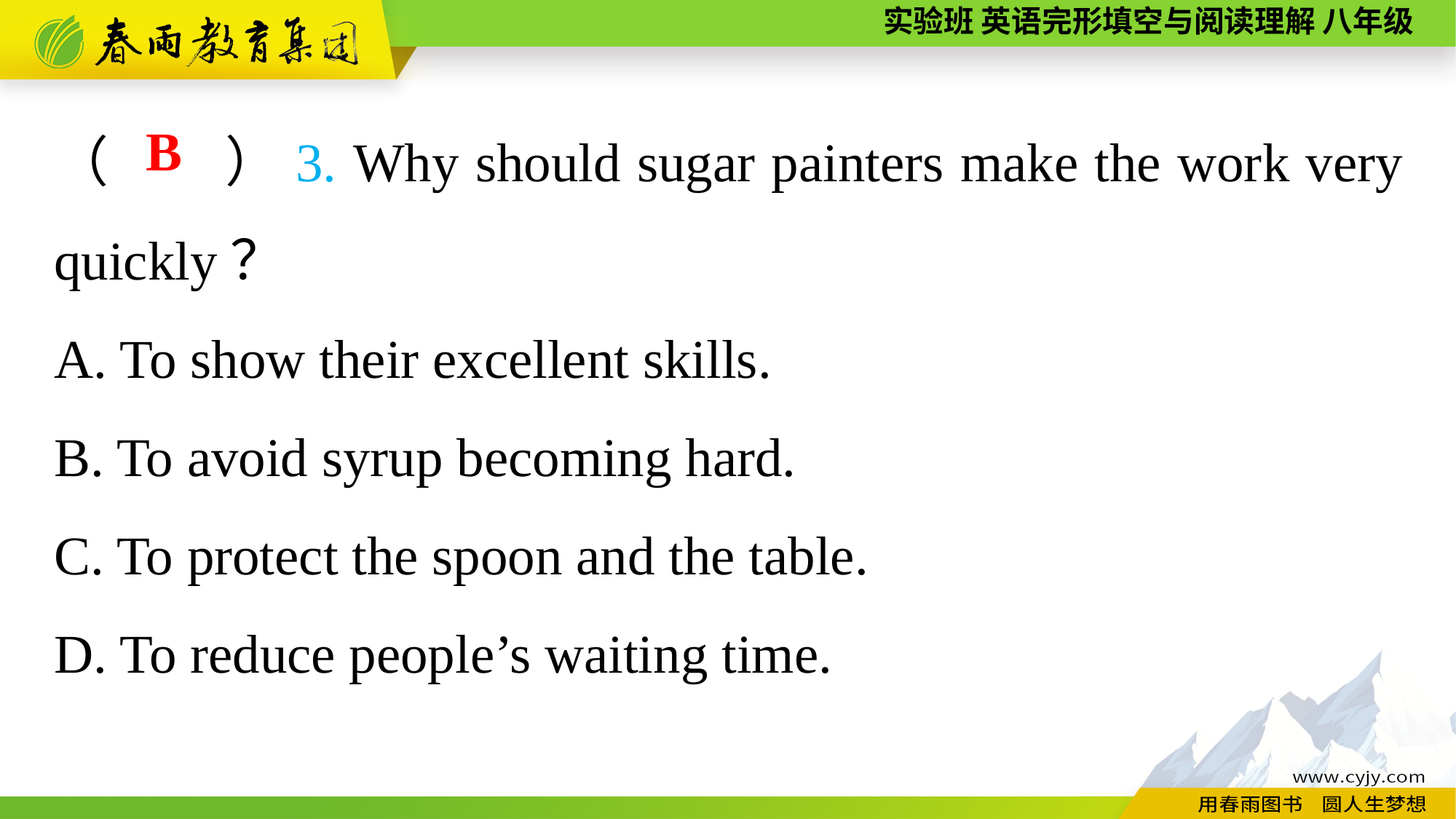

（　　）3. Why should sugar painters make the work very quickly？
A. To show their excellent skills.
B. To avoid syrup becoming hard.
C. To protect the spoon and the table.
D. To reduce people’s waiting time.
B